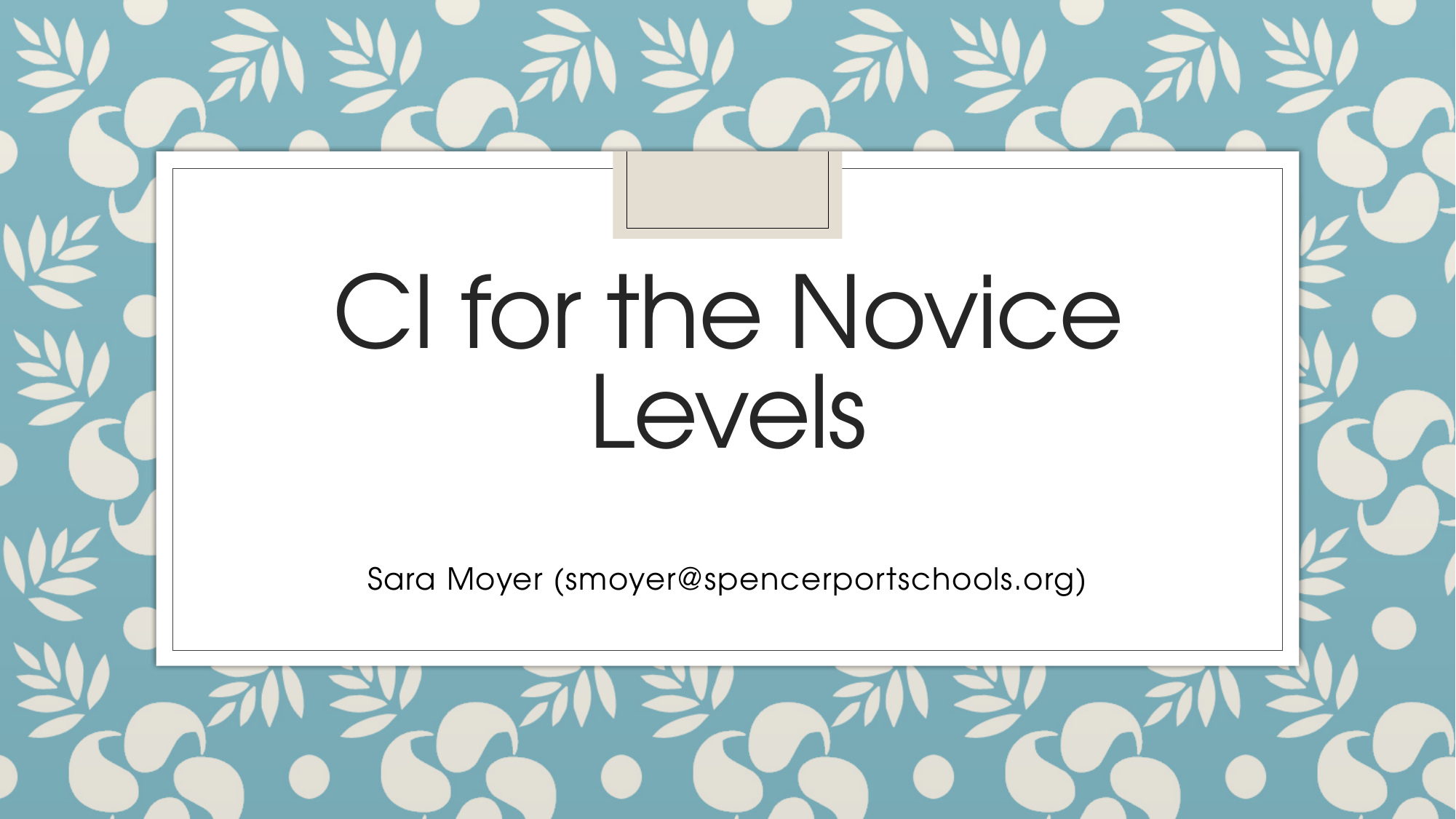

# CI for the Novice Levels
Sara Moyer (smoyer@spencerportschools.org)